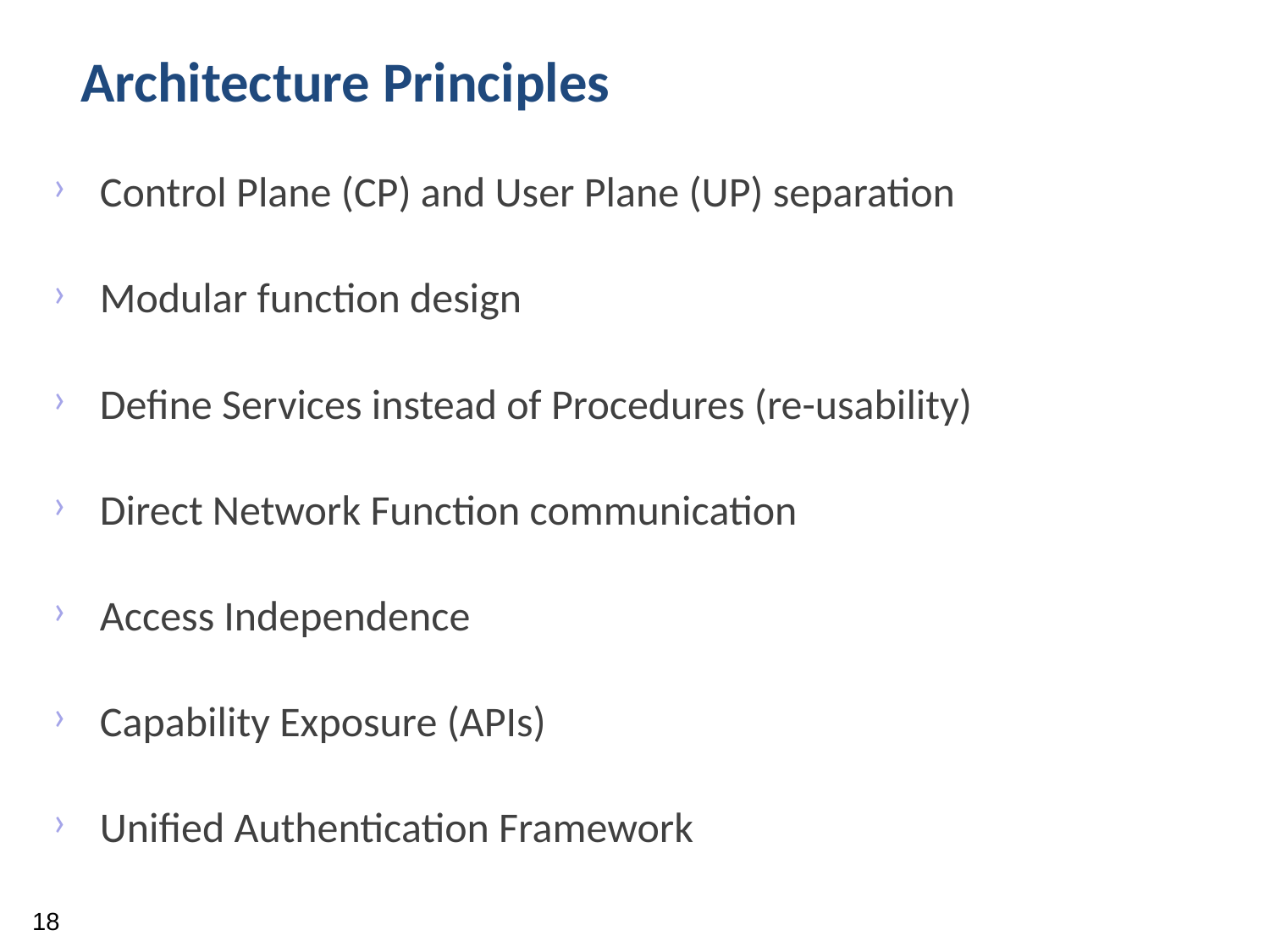

Architecture Principles
Control Plane (CP) and User Plane (UP) separation

Modular function design

Define Services instead of Procedures (re-usability)

Direct Network Function communication

Access Independence

Capability Exposure (APIs)

Unified Authentication Framework